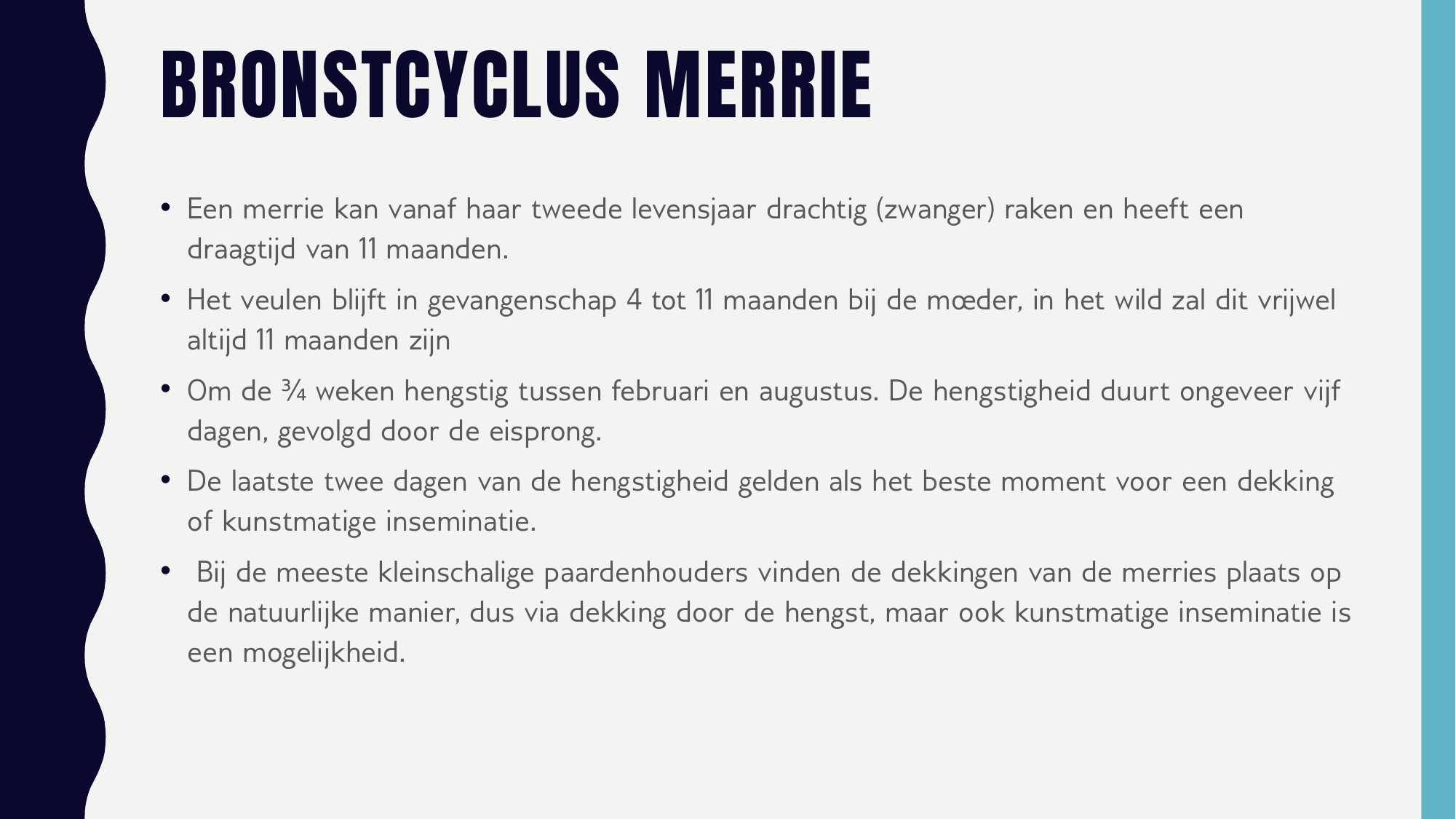

# Bronstcyclus merrie
Een merrie kan vanaf haar tweede levensjaar drachtig (zwanger) raken en heeft een draagtijd van 11 maanden.
Het veulen blijft in gevangenschap 4 tot 11 maanden bij de moeder, in het wild zal dit vrijwel altijd 11 maanden zijn
Om de ¾ weken hengstig tussen februari en augustus. De hengstigheid duurt ongeveer vijf dagen, gevolgd door de eisprong.
De laatste twee dagen van de hengstigheid gelden als het beste moment voor een dekking of kunstmatige inseminatie.
 Bij de meeste kleinschalige paardenhouders vinden de dekkingen van de merries plaats op de natuurlijke manier, dus via dekking door de hengst, maar ook kunstmatige inseminatie is een mogelijkheid.